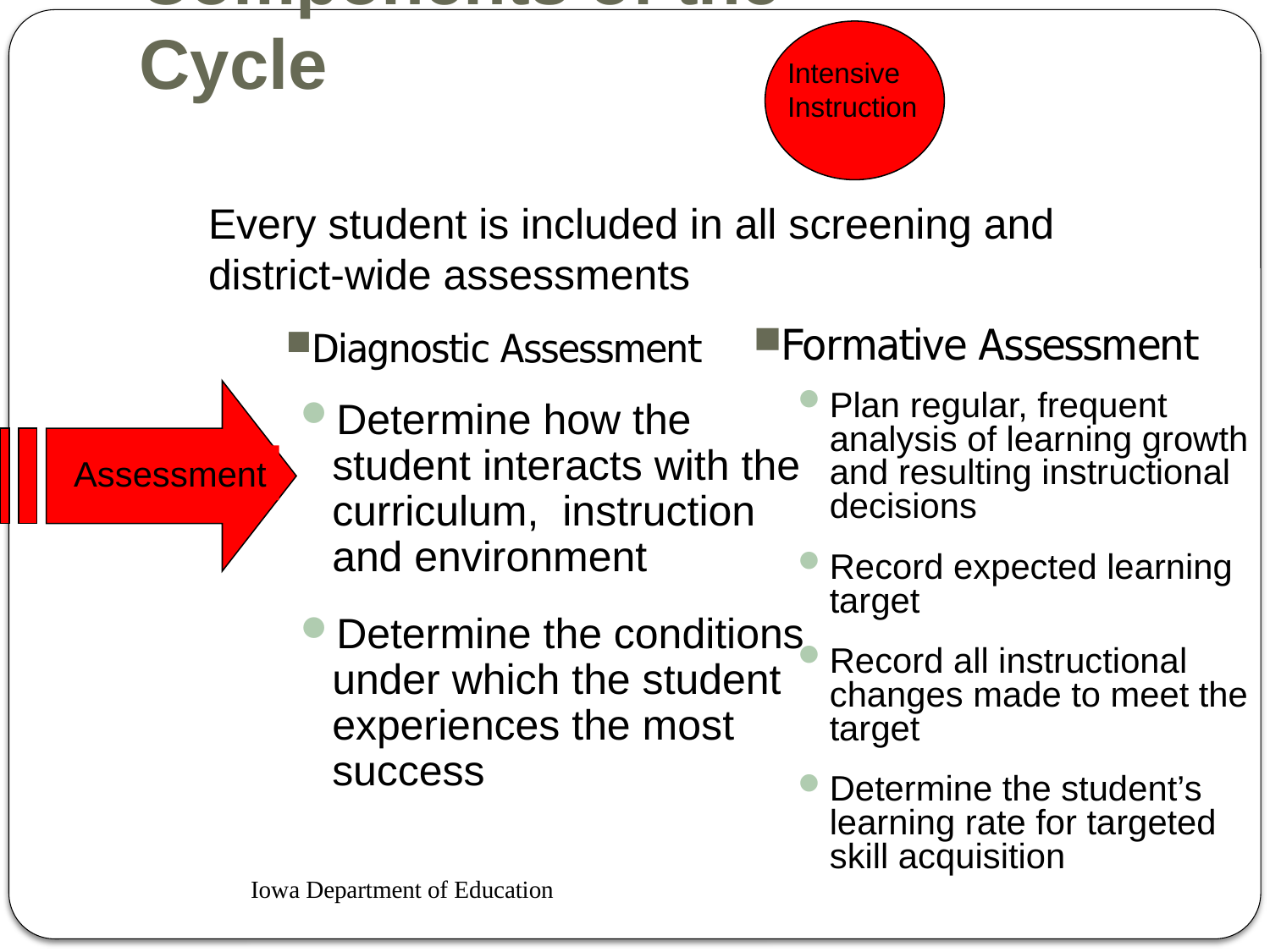

# Components of the               Cycle

Intensive
Instruction
Every student is included in all screening and district-wide assessments
Diagnostic Assessment

Formative Assessment

Plan regular, frequent analysis of learning growth and resulting instructional decisions
Record expected learning target
Record all instructional changes made to meet the target
Determine the student’s learning rate for targeted skill acquisition

Assessment
Determine how the student interacts with the curriculum,  instruction and environment
Determine the conditions under which the student experiences the most success
Iowa Department of Education